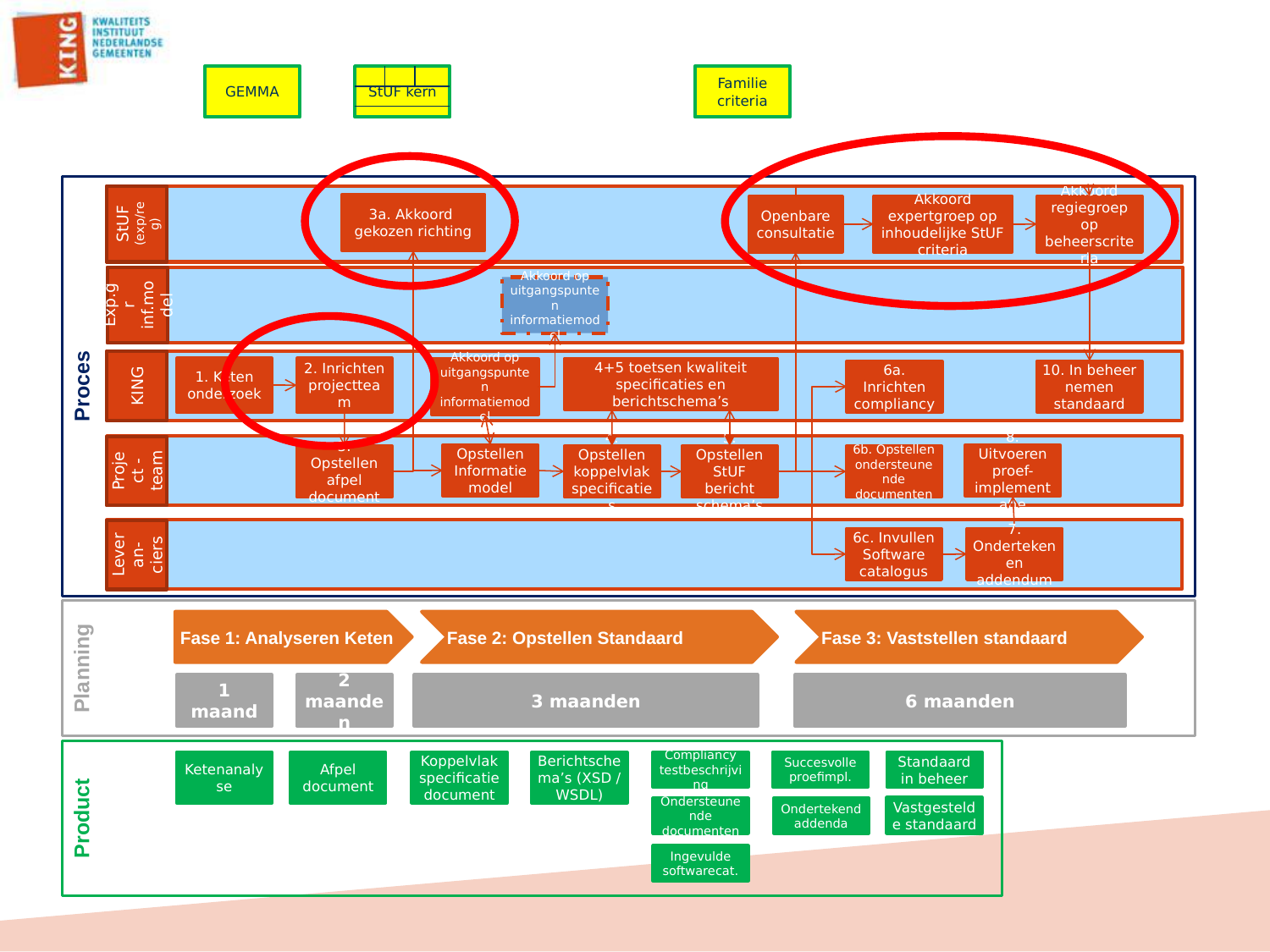

Proces
GEMMA
StUF kern
Familie
criteria
Planning

StUF (exp/reg)
3a. Akkoord  gekozen richting
Openbare consultatie
Akkoord expertgroep op inhoudelijke StUF criteria
Akkoord regiegroep op beheerscriteria

Exp.gr inf.model
Akkoord op uitgangspunten informatiemodel

Product

KING
4+5 toetsen kwaliteit specificaties en berichtschema’s
1. Keten onderzoek
2. Inrichten projectteam
Akkoord op uitgangspunten informatiemodel
10. In beheer nemen standaard
6a. Inrichten compliancy

Project -team
8. Uitvoeren proef-implementatie
Opstellen Informatie model
3. Opstellen afpel document
4. Opstellen koppelvlak specificaties
5. Opstellen StUF bericht schema’s
6b. Opstellen ondersteunende documenten

Leveran-ciers
6c. Invullen Software catalogus
7. Ondertekenen addendum
Fase 1: Analyseren Keten
Fase 2: Opstellen Standaard
Fase 3: Vaststellen standaard
2 maanden
1 maand
3 maanden
6 maanden
Afpel document
Succesvolle proefimpl.
Ketenanalyse
Koppelvlak specificatie document
Berichtschema’s (XSD / WSDL)
Compliancy testbeschrijving
Standaard in beheer
Vastgestelde standaard
Ondersteunende documenten
Ondertekend addenda
Ingevulde softwarecat.